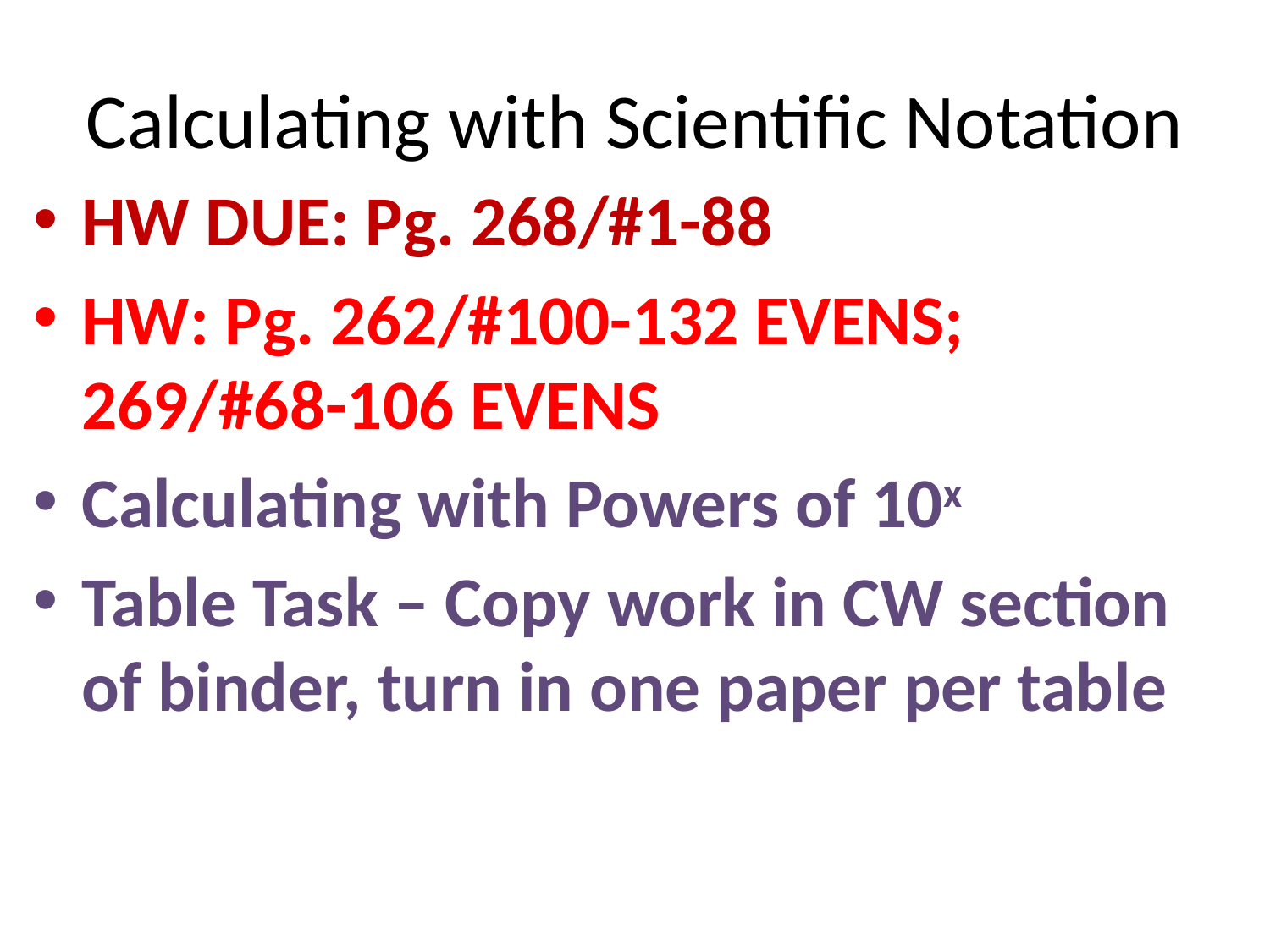

# Calculating with Scientific Notation
HW DUE: Pg. 268/#1-88
HW: Pg. 262/#100-132 EVENS; 269/#68-106 EVENS
Calculating with Powers of 10x
Table Task – Copy work in CW section of binder, turn in one paper per table